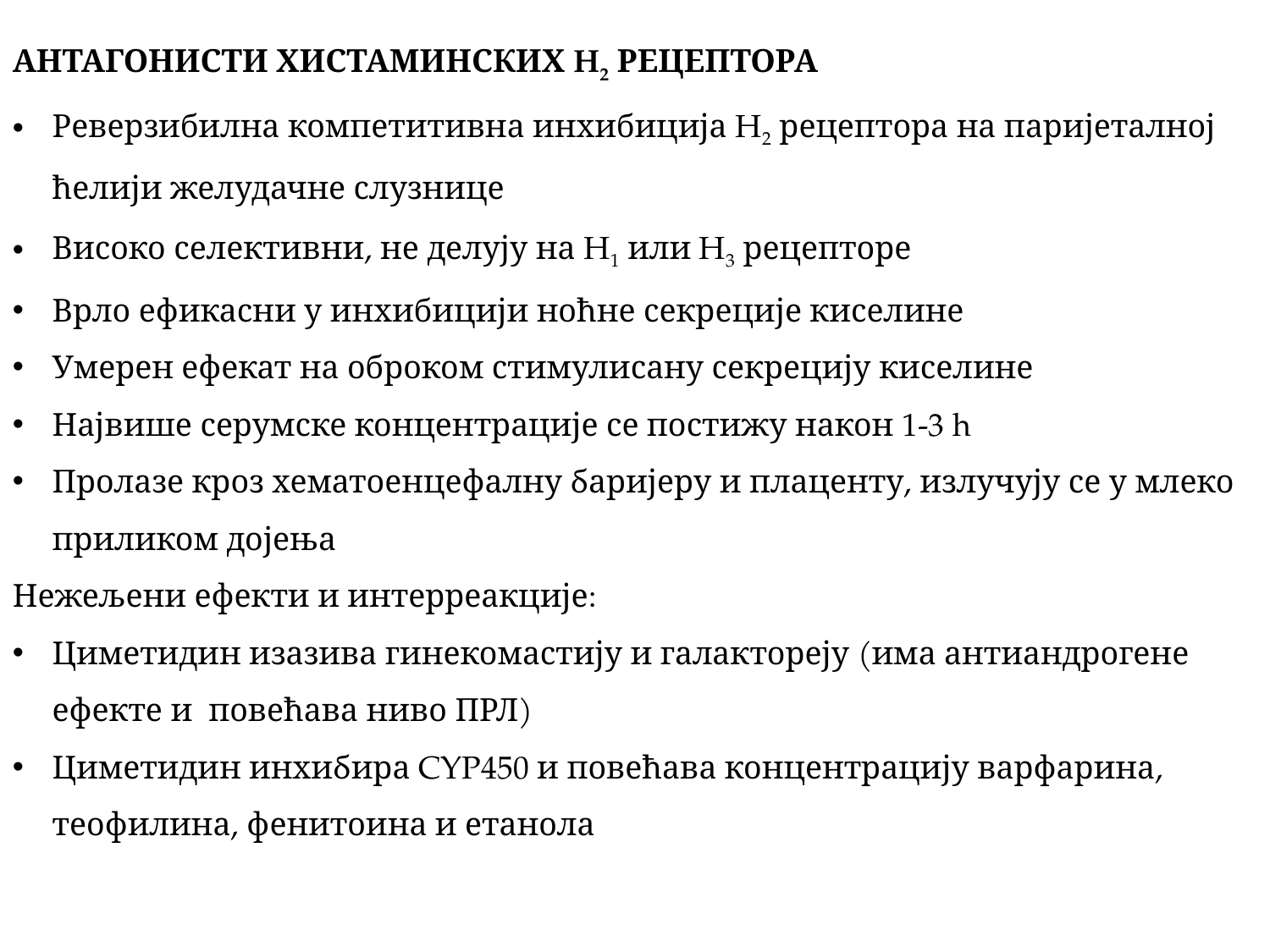

АНТАГОНИСТИ ХИСТАМИНСКИХ H2 РЕЦЕПТОРА
Реверзибилна компетитивна инхибиција H2 рецептора на паријеталној ћелији желудачне слузнице
Високо селективни, не делују на H1 или H3 рецепторе
Врло ефикасни у инхибицији ноћне секреције киселине
Умерен ефекат на оброком стимулисану секрецију киселине
Највише серумске концентрације се постижу након 1-3 h
Пролазе кроз хематоенцефалну баријеру и плаценту, излучују се у млеко приликом дојења
Нежељени ефекти и интерреакције:
Циметидин изазива гинекомастију и галактореју (има антиандрогене ефекте и  повећава ниво ПРЛ)
Циметидин инхибира CYP450 и повећава концентрацију варфарина, теофилина, фенитоина и етанола